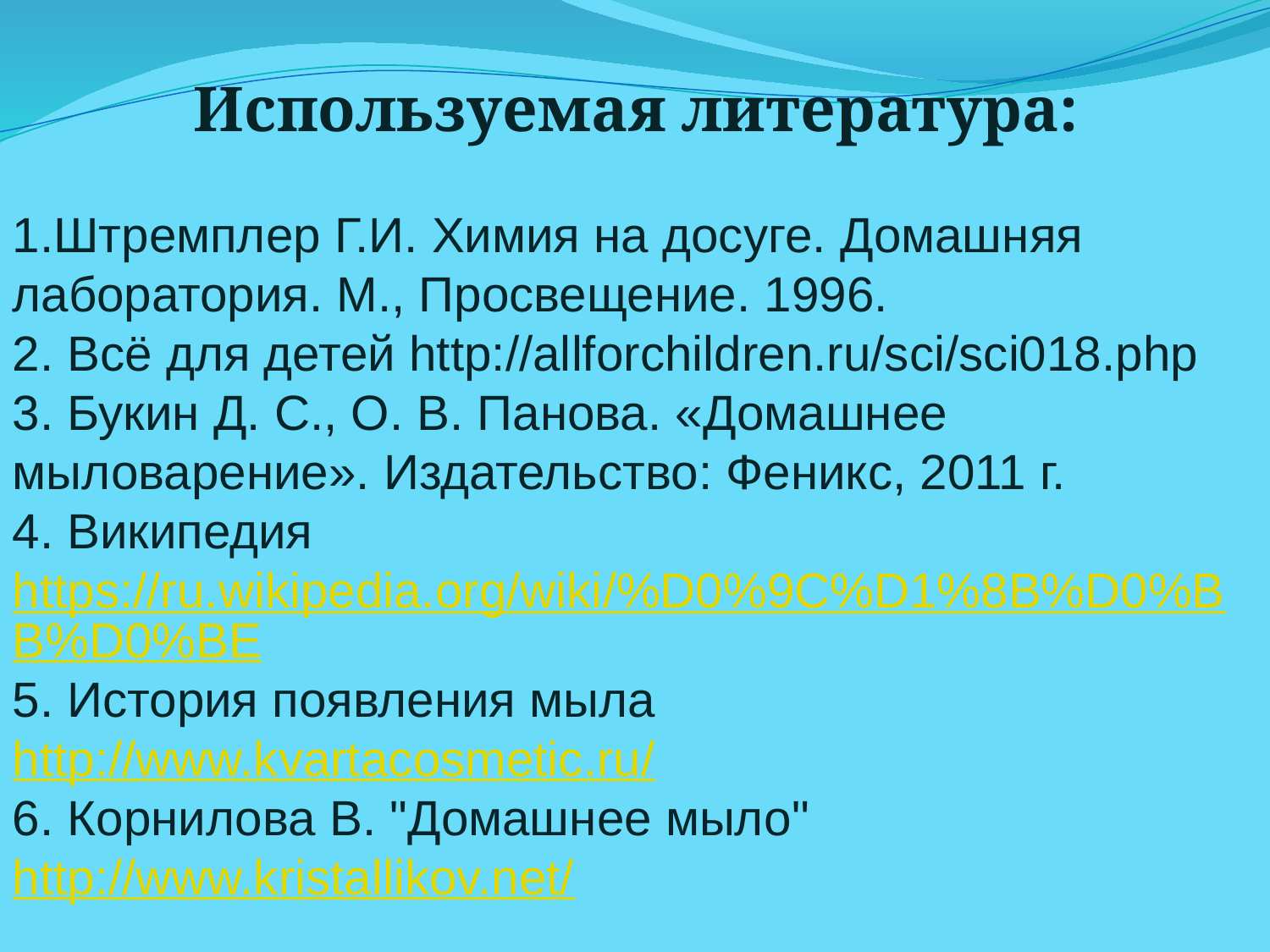

1.Штремплер Г.И. Химия на досуге. Домашняя лаборатория. М., Просвещение. 1996.
2. Всё для детей http://allforchildren.ru/sci/sci018.php
3. Букин Д. С., О. В. Панова. «Домашнее мыловарение». Издательство: Феникс, 2011 г.
4. Википедия https://ru.wikipedia.org/wiki/%D0%9C%D1%8B%D0%BB%D0%BE
5. История появления мыла http://www.kvartacosmetic.ru/
6. Корнилова В. "Домашнее мыло" http://www.kristallikov.net/

# Используемая литература: